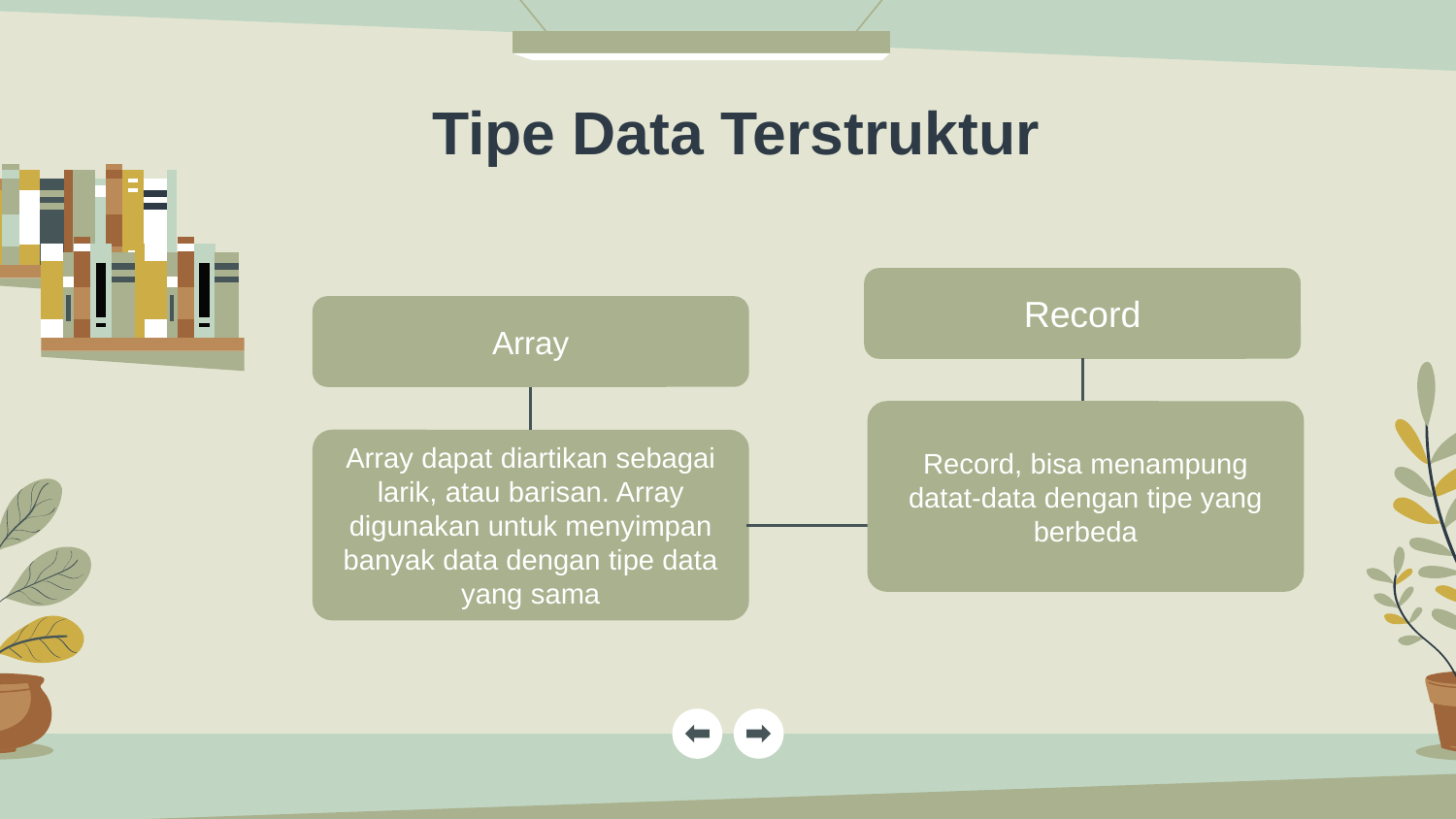

# Tipe Data Terstruktur

Record
Array
Record, bisa menampung datat-data dengan tipe yang berbeda
Array dapat diartikan sebagai larik, atau barisan. Array digunakan untuk menyimpan banyak data dengan tipe data yang sama